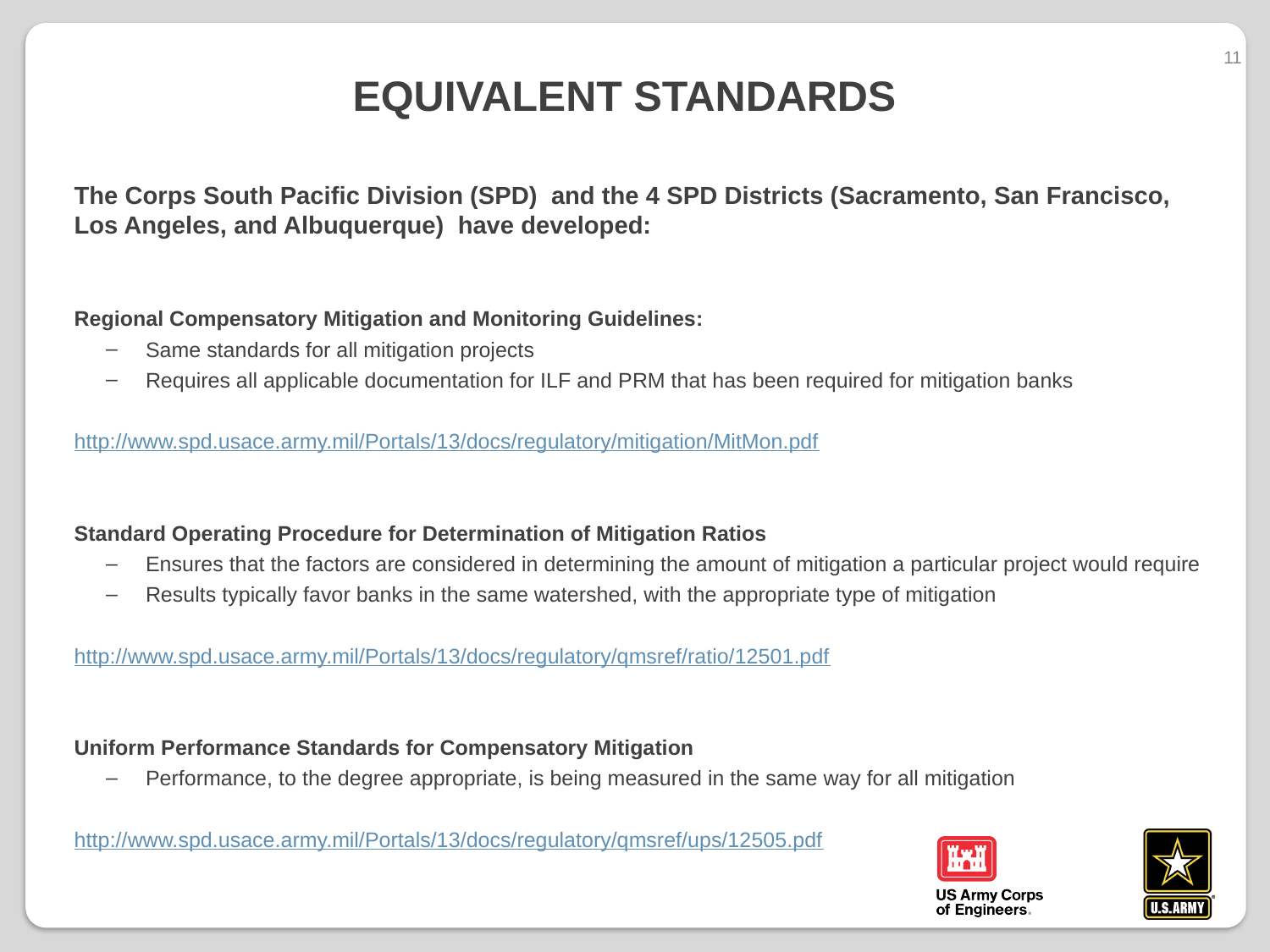

11
# Equivalent Standards
The Corps South Pacific Division (SPD)  and the 4 SPD Districts (Sacramento, San Francisco, Los Angeles, and Albuquerque)  have developed:

Regional Compensatory Mitigation and Monitoring Guidelines:
Same standards for all mitigation projects
Requires all applicable documentation for ILF and PRM that has been required for mitigation banks

http://www.spd.usace.army.mil/Portals/13/docs/regulatory/mitigation/MitMon.pdf

Standard Operating Procedure for Determination of Mitigation Ratios
Ensures that the factors are considered in determining the amount of mitigation a particular project would require
Results typically favor banks in the same watershed, with the appropriate type of mitigation

http://www.spd.usace.army.mil/Portals/13/docs/regulatory/qmsref/ratio/12501.pdf

Uniform Performance Standards for Compensatory Mitigation
Performance, to the degree appropriate, is being measured in the same way for all mitigation

http://www.spd.usace.army.mil/Portals/13/docs/regulatory/qmsref/ups/12505.pdf